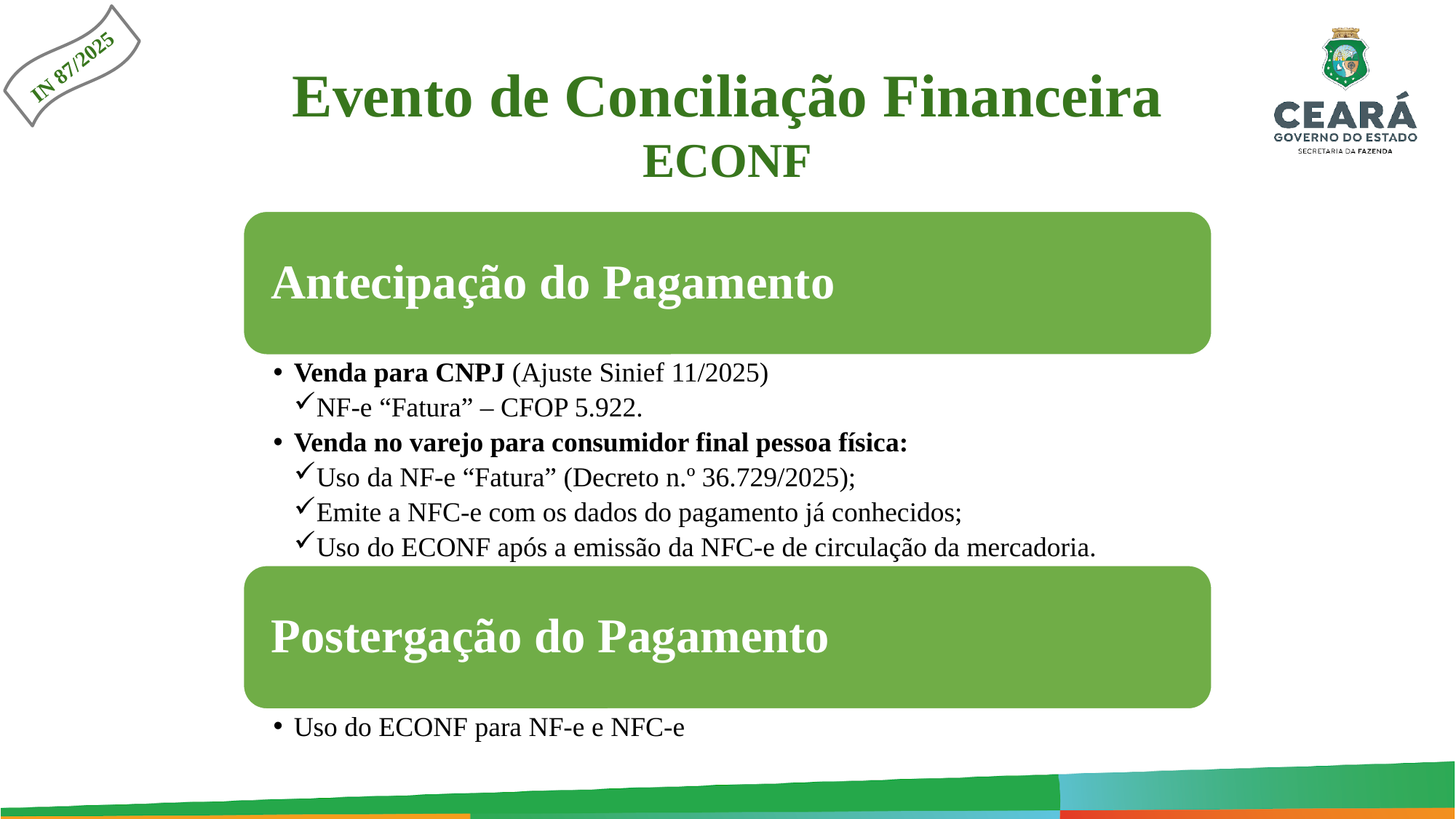

IN 87/2025
Evento de Conciliação Financeira
ECONF
Antecipação do Pagamento
Venda para CNPJ (Ajuste Sinief 11/2025)
NF-e “Fatura” – CFOP 5.922.
Venda no varejo para consumidor final pessoa física:
Uso da NF-e “Fatura” (Decreto n.º 36.729/2025);
Emite a NFC-e com os dados do pagamento já conhecidos;
Uso do ECONF após a emissão da NFC-e de circulação da mercadoria.
Postergação do Pagamento
Uso do ECONF para NF-e e NFC-e